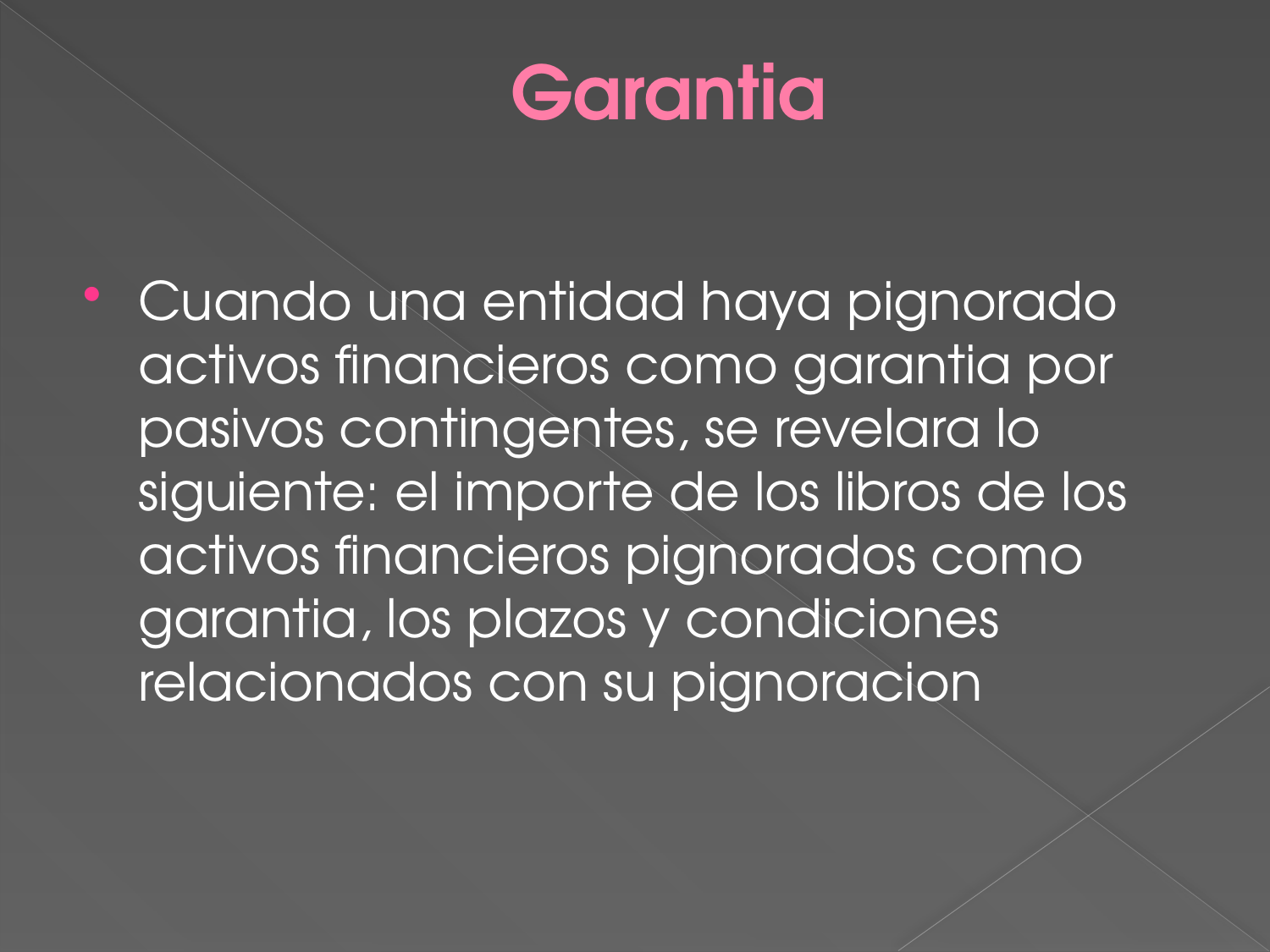

# Garantia
Cuando una entidad haya pignorado activos financieros como garantia por pasivos contingentes, se revelara lo siguiente: el importe de los libros de los activos financieros pignorados como garantia, los plazos y condiciones relacionados con su pignoracion